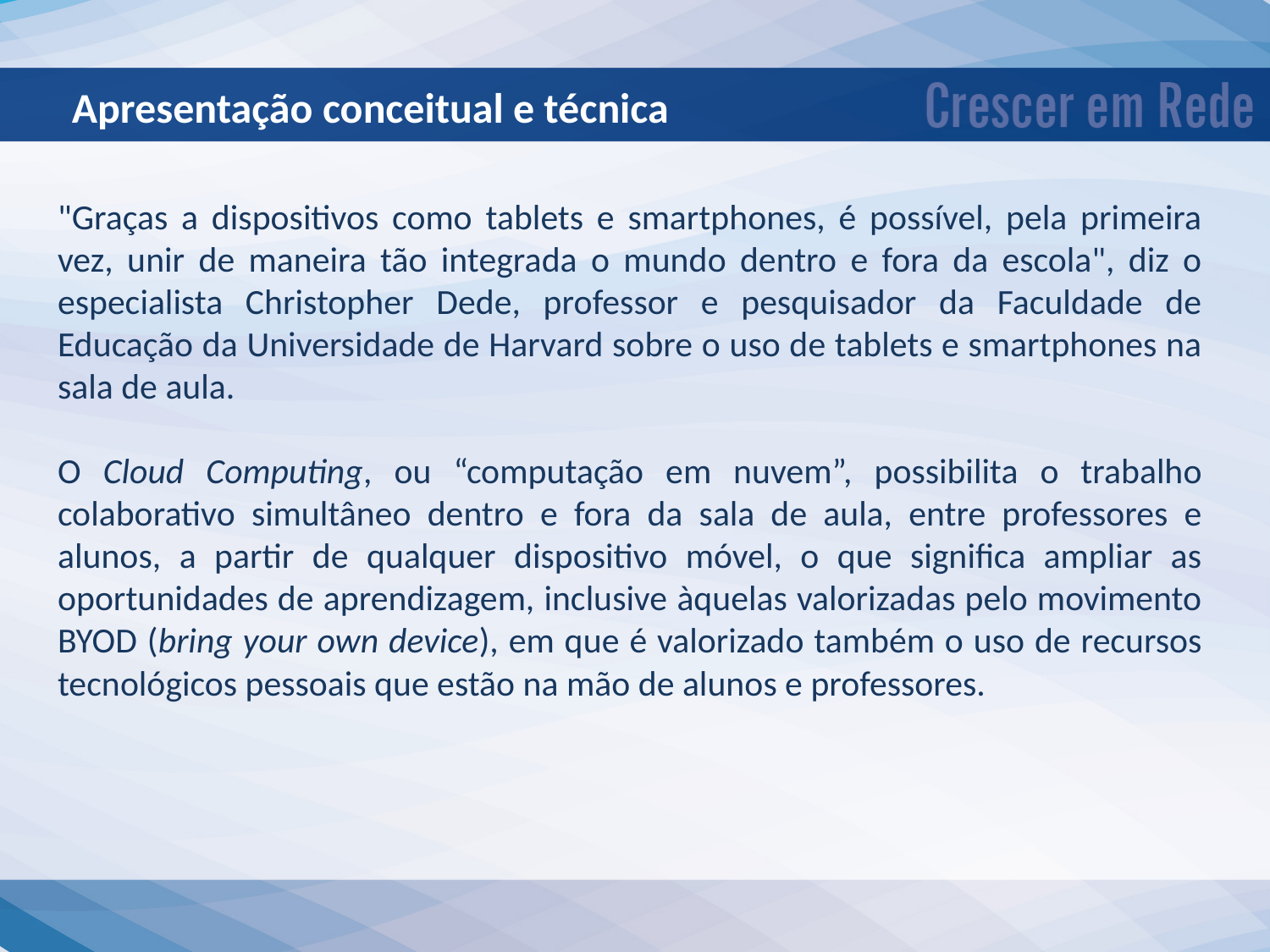

Apresentação conceitual e técnica
"Graças a dispositivos como tablets e smartphones, é possível, pela primeira vez, unir de maneira tão integrada o mundo dentro e fora da escola", diz o especialista Christopher Dede, professor e pesquisador da Faculdade de Educação da Universidade de Harvard sobre o uso de tablets e smartphones na sala de aula.

O Cloud Computing, ou “computação em nuvem”, possibilita o trabalho colaborativo simultâneo dentro e fora da sala de aula, entre professores e alunos, a partir de qualquer dispositivo móvel, o que significa ampliar as oportunidades de aprendizagem, inclusive àquelas valorizadas pelo movimento BYOD (bring your own device), em que é valorizado também o uso de recursos tecnológicos pessoais que estão na mão de alunos e professores.